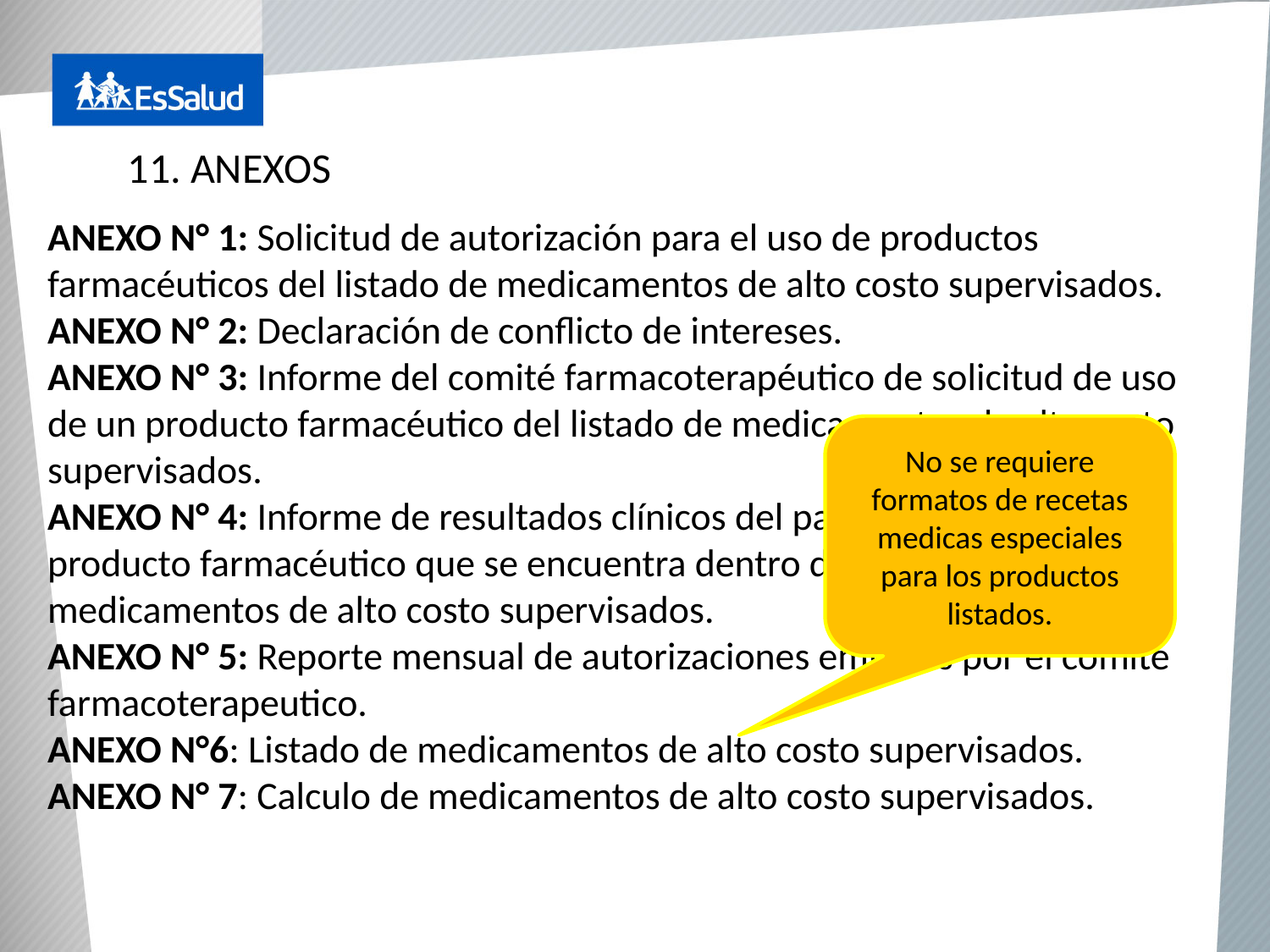

# 11. ANEXOS
ANEXO N° 1: Solicitud de autorización para el uso de productos farmacéuticos del listado de medicamentos de alto costo supervisados.
ANEXO N° 2: Declaración de conflicto de intereses.
ANEXO N° 3: Informe del comité farmacoterapéutico de solicitud de uso de un producto farmacéutico del listado de medicamentos de alto costo supervisados.
ANEXO N° 4: Informe de resultados clínicos del paciente que recibe un producto farmacéutico que se encuentra dentro del listado medicamentos de alto costo supervisados.
ANEXO N° 5: Reporte mensual de autorizaciones emitidas por el comité farmacoterapeutico.
ANEXO N°6: Listado de medicamentos de alto costo supervisados.
ANEXO N° 7: Calculo de medicamentos de alto costo supervisados.

No se requiere formatos de recetas medicas especiales para los productos listados.